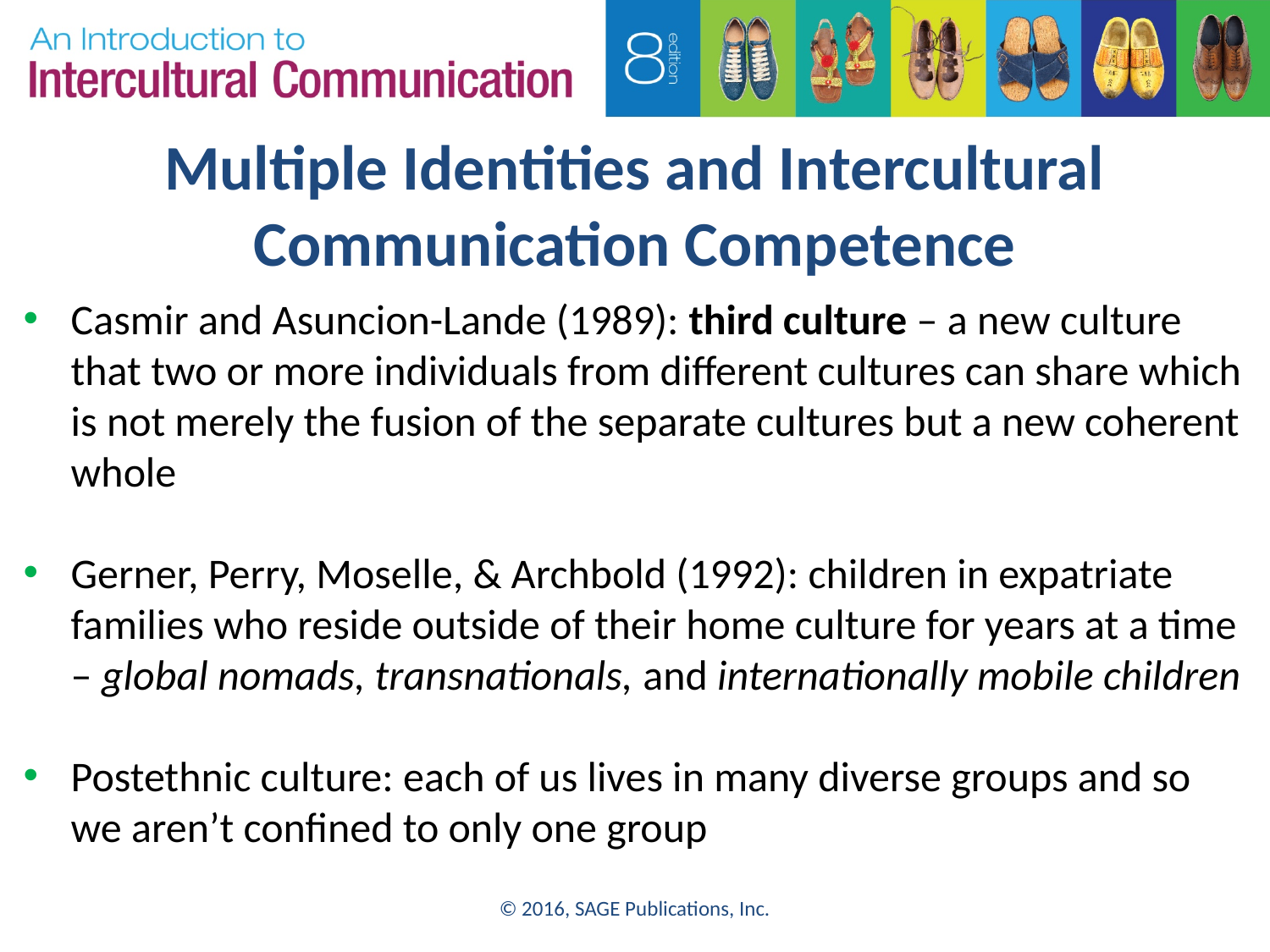

# Multiple Identities and Intercultural Communication Competence
Casmir and Asuncion-Lande (1989): third culture – a new culture that two or more individuals from different cultures can share which is not merely the fusion of the separate cultures but a new coherent whole

Gerner, Perry, Moselle, & Archbold (1992): children in expatriate families who reside outside of their home culture for years at a time – global nomads, transnationals, and internationally mobile children

Postethnic culture: each of us lives in many diverse groups and so we aren’t confined to only one group
© 2016, SAGE Publications, Inc.